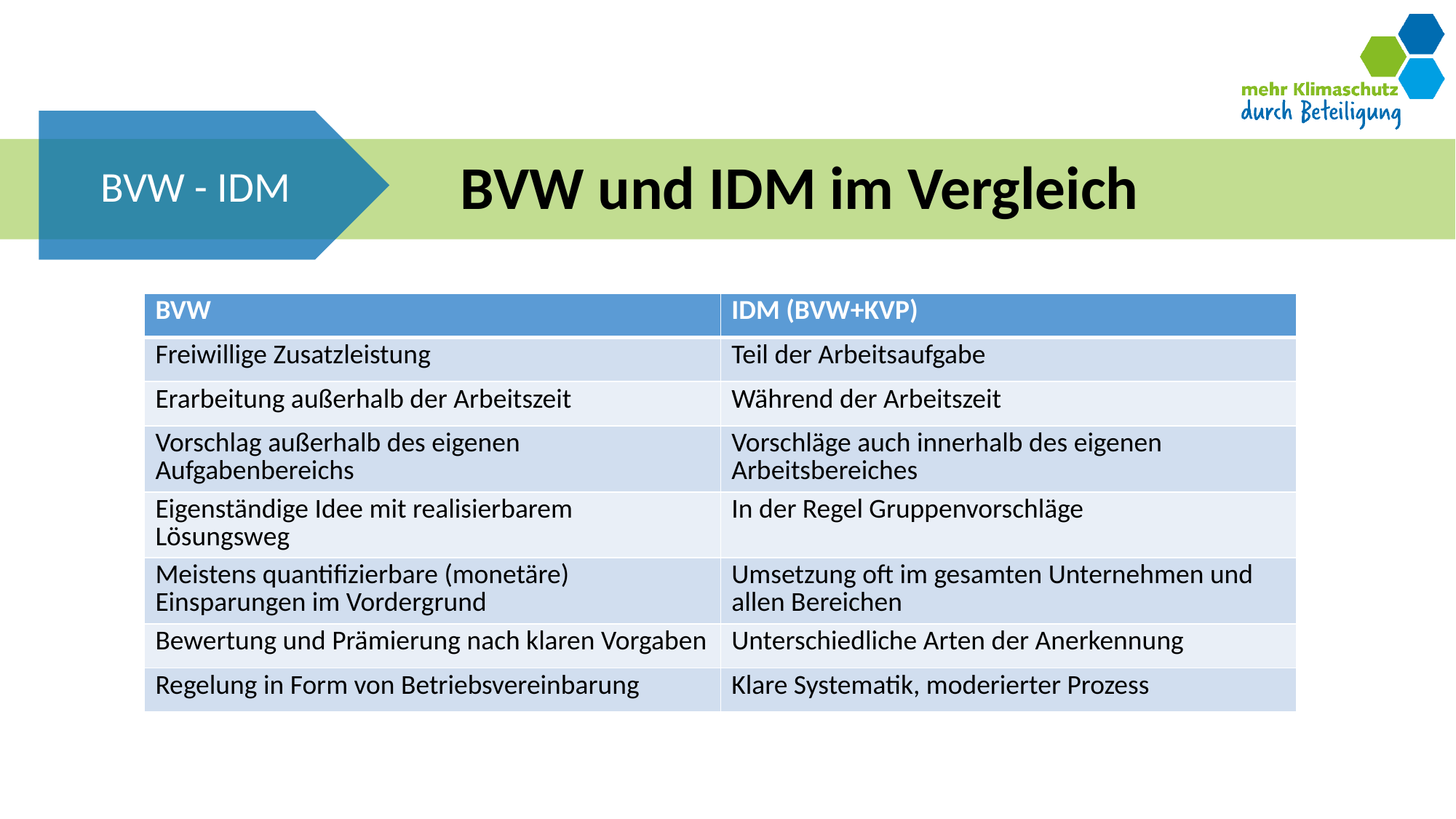

BVW - IDM
# BVW und IDM im Vergleich
| BVW | IDM (BVW+KVP) |
| --- | --- |
| Freiwillige Zusatzleistung | Teil der Arbeitsaufgabe |
| Erarbeitung außerhalb der Arbeitszeit | Während der Arbeitszeit |
| Vorschlag außerhalb des eigenen Aufgabenbereichs | Vorschläge auch innerhalb des eigenen Arbeitsbereiches |
| Eigenständige Idee mit realisierbarem Lösungsweg | In der Regel Gruppenvorschläge |
| Meistens quantifizierbare (monetäre) Einsparungen im Vordergrund | Umsetzung oft im gesamten Unternehmen und allen Bereichen |
| Bewertung und Prämierung nach klaren Vorgaben | Unterschiedliche Arten der Anerkennung |
| Regelung in Form von Betriebsvereinbarung | Klare Systematik, moderierter Prozess |